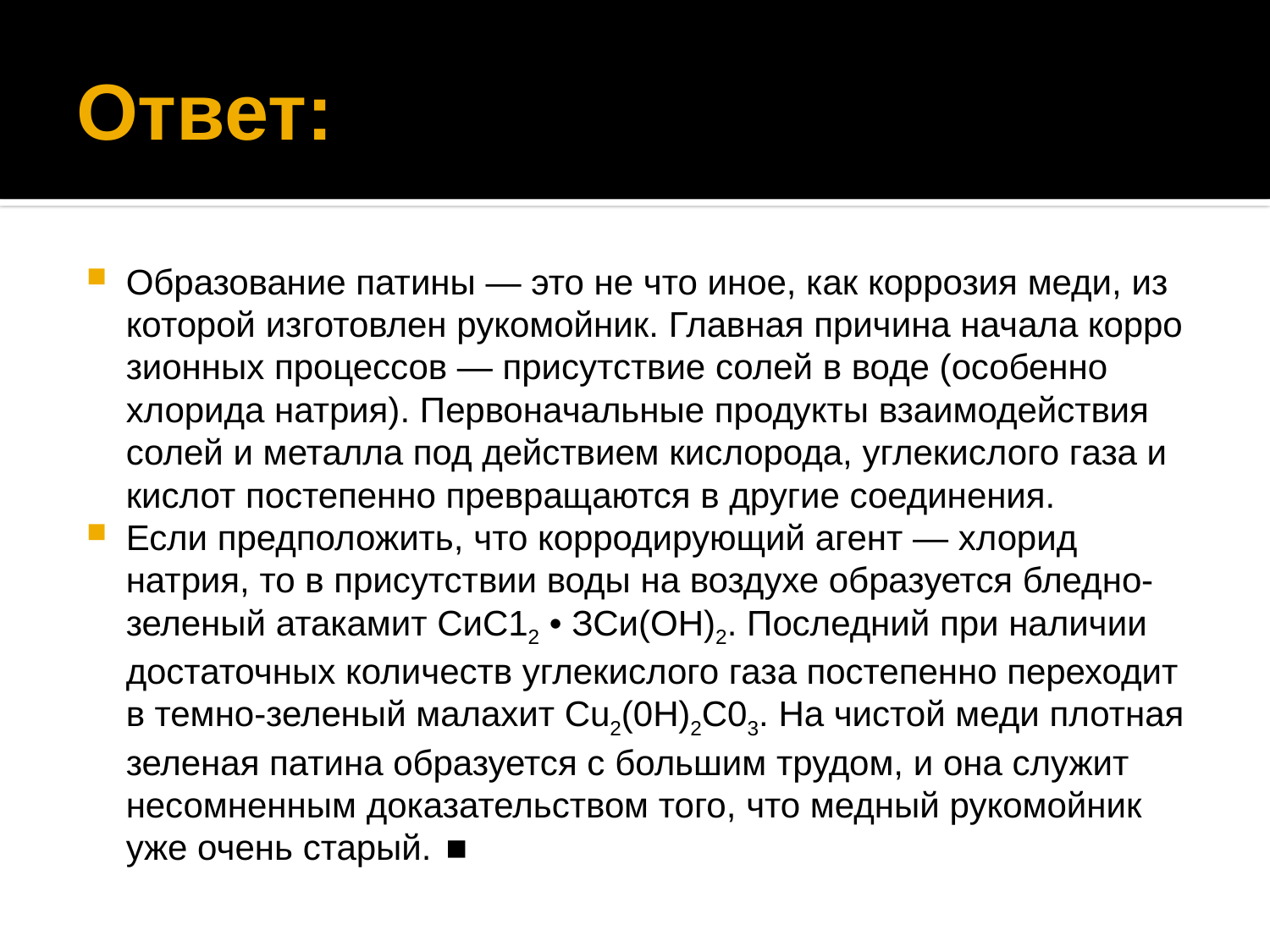

# Ответ:
Образование патины — это не что иное, как коррозия меди, из которой изготовлен рукомойник. Главная причина начала корро­зионных процессов — присутствие солей в воде (особенно хлорида натрия). Первона­чальные продукты взаимодействия солей и металла под действием кислорода, углекисло­го газа и кислот постепенно превращаются в другие соединения.
Если предположить, что корродирующий агент — хлорид натрия, то в присутствии воды на воздухе образуется бледно-зеленый атакамит СиС12 • ЗСи(ОН)2. Последний при наличии достаточных количеств углекисло­го газа постепенно переходит в темно-зеле­ный малахит Cu2(0H)2C03. На чистой меди плотная зеленая патина образуется с боль­шим трудом, и она служит несомненным до­казательством того, что медный рукомой­ник уже очень старый.	■